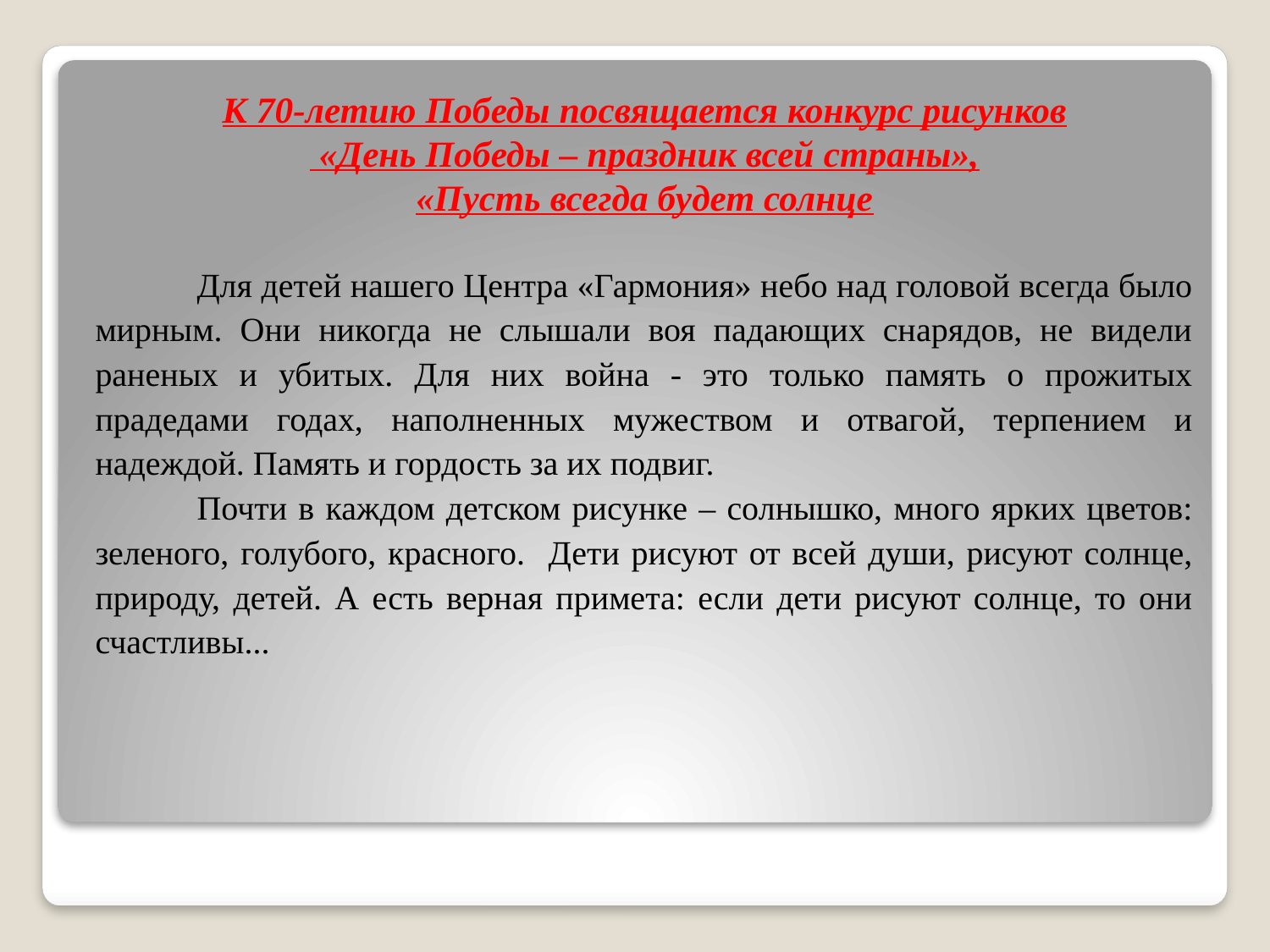

К 70-летию Победы посвящается конкурс рисунков
 «День Победы – праздник всей страны»,
«Пусть всегда будет солнце

	Для детей нашего Центра «Гармония» небо над головой всегда было мирным. Они никогда не слышали воя падающих снарядов, не видели раненых и убитых. Для них война - это только память о прожитых прадедами годах, наполненных мужеством и отвагой, терпением и надеждой. Память и гордость за их подвиг.
	Почти в каждом детском рисунке – солнышко, много ярких цветов: зеленого, голубого, красного.  Дети рисуют от всей души, рисуют солнце, природу, детей. А есть верная примета: если дети рисуют солнце, то они счастливы...